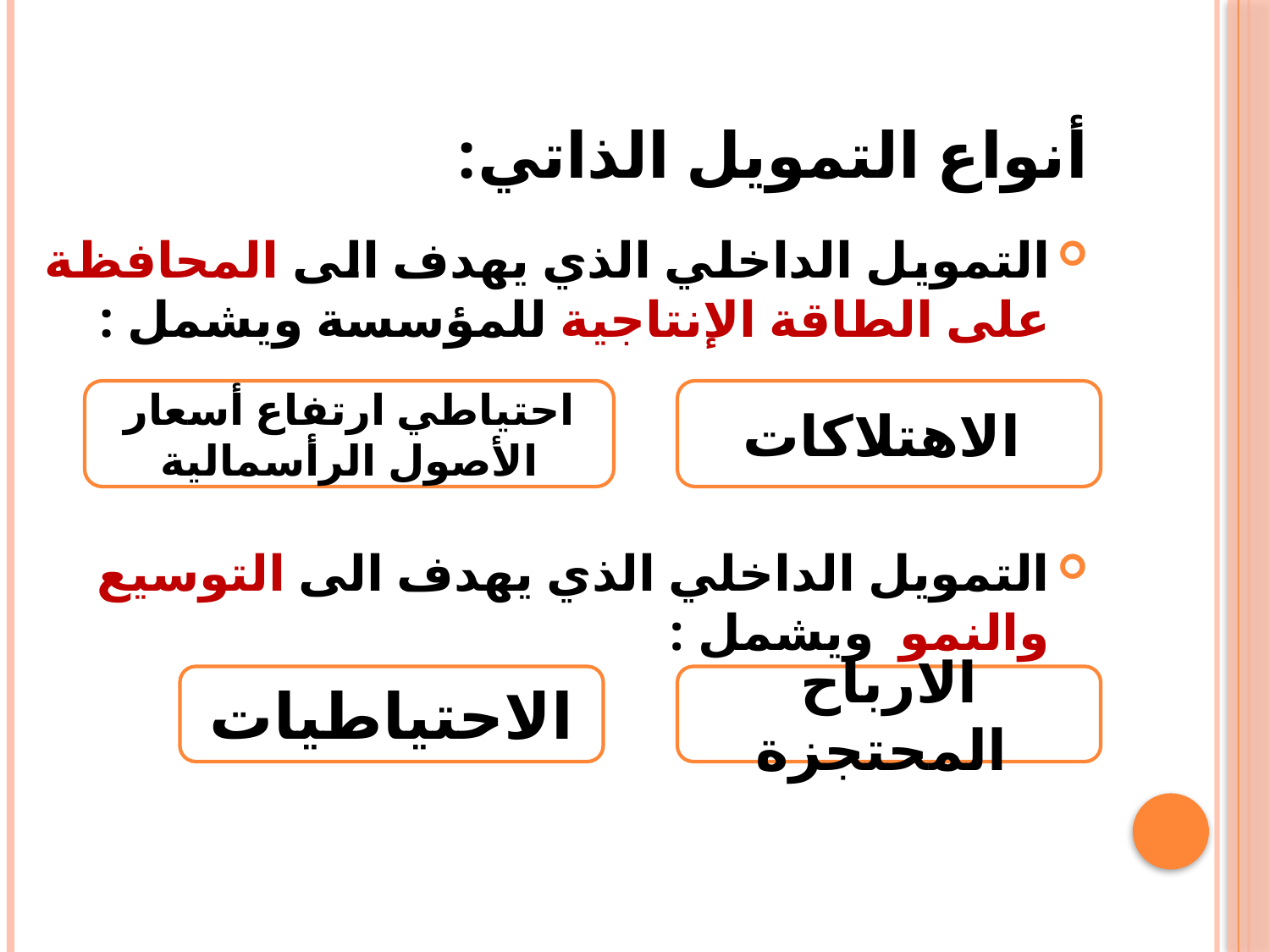

# أنواع التمويل الذاتي:
التمويل الداخلي الذي يهدف الى المحافظة على الطاقة الإنتاجية للمؤسسة ويشمل :

التمويل الداخلي الذي يهدف الى التوسيع والنمو  ويشمل :
احتياطي ارتفاع أسعار الأصول الرأسمالية
الاهتلاكات
الاحتياطيات
الارباح المحتجزة